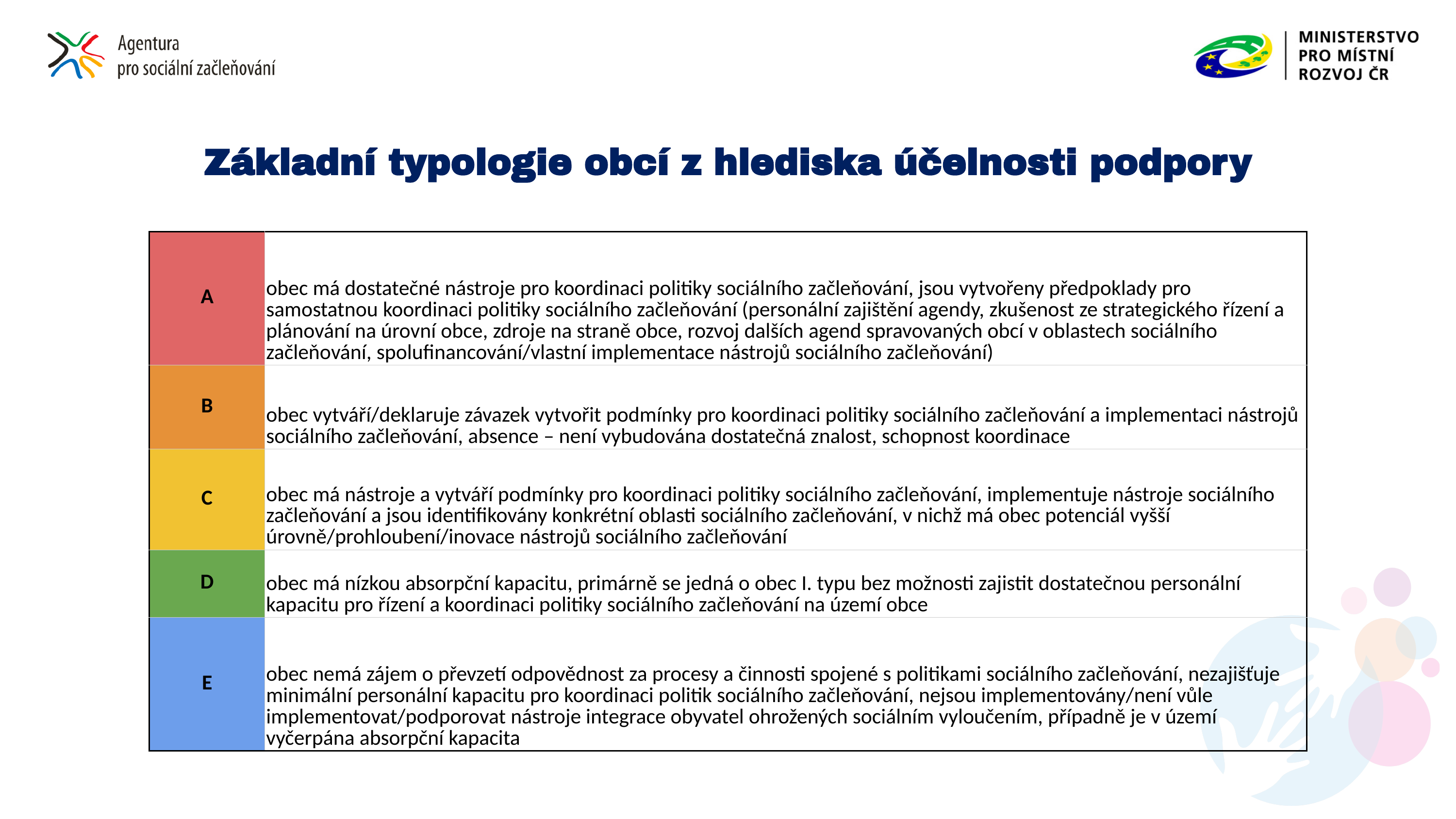

# Základní typologie obcí z hlediska účelnosti podpory
| A | obec má dostatečné nástroje pro koordinaci politiky sociálního začleňování, jsou vytvořeny předpoklady pro samostatnou koordinaci politiky sociálního začleňování (personální zajištění agendy, zkušenost ze strategického řízení a plánování na úrovní obce, zdroje na straně obce, rozvoj dalších agend spravovaných obcí v oblastech sociálního začleňování, spolufinancování/vlastní implementace nástrojů sociálního začleňování) |
| --- | --- |
| B | obec vytváří/deklaruje závazek vytvořit podmínky pro koordinaci politiky sociálního začleňování a implementaci nástrojů sociálního začleňování, absence – není vybudována dostatečná znalost, schopnost koordinace |
| C | obec má nástroje a vytváří podmínky pro koordinaci politiky sociálního začleňování, implementuje nástroje sociálního začleňování a jsou identifikovány konkrétní oblasti sociálního začleňování, v nichž má obec potenciál vyšší úrovně/prohloubení/inovace nástrojů sociálního začleňování |
| D | obec má nízkou absorpční kapacitu, primárně se jedná o obec I. typu bez možnosti zajistit dostatečnou personální kapacitu pro řízení a koordinaci politiky sociálního začleňování na území obce |
| E | obec nemá zájem o převzetí odpovědnost za procesy a činnosti spojené s politikami sociálního začleňování, nezajišťuje minimální personální kapacitu pro koordinaci politik sociálního začleňování, nejsou implementovány/není vůle implementovat/podporovat nástroje integrace obyvatel ohrožených sociálním vyloučením, případně je v území vyčerpána absorpční kapacita |